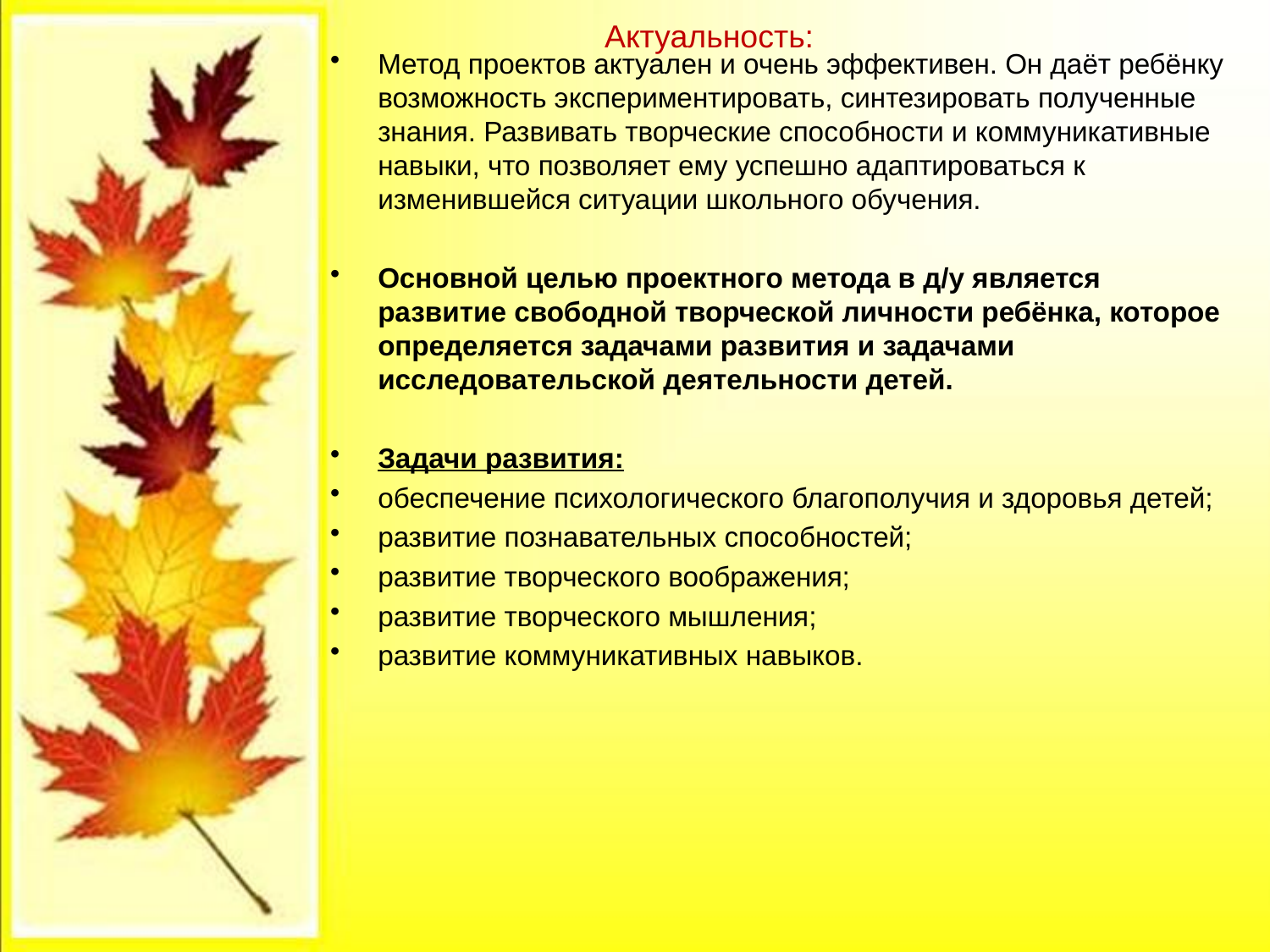

# Актуальность:
Метод проектов актуален и очень эффективен. Он даёт ребёнку возможность экспериментировать, синтезировать полученные знания. Развивать творческие способности и коммуникативные навыки, что позволяет ему успешно адаптироваться к изменившейся ситуации школьного обучения.

Основной целью проектного метода в д/у является развитие свободной творческой личности ребёнка, которое определяется задачами развития и задачами исследовательской деятельности детей.

Задачи развития:
обеспечение психологического благополучия и здоровья детей;
развитие познавательных способностей;
развитие творческого воображения;
развитие творческого мышления;
развитие коммуникативных навыков.